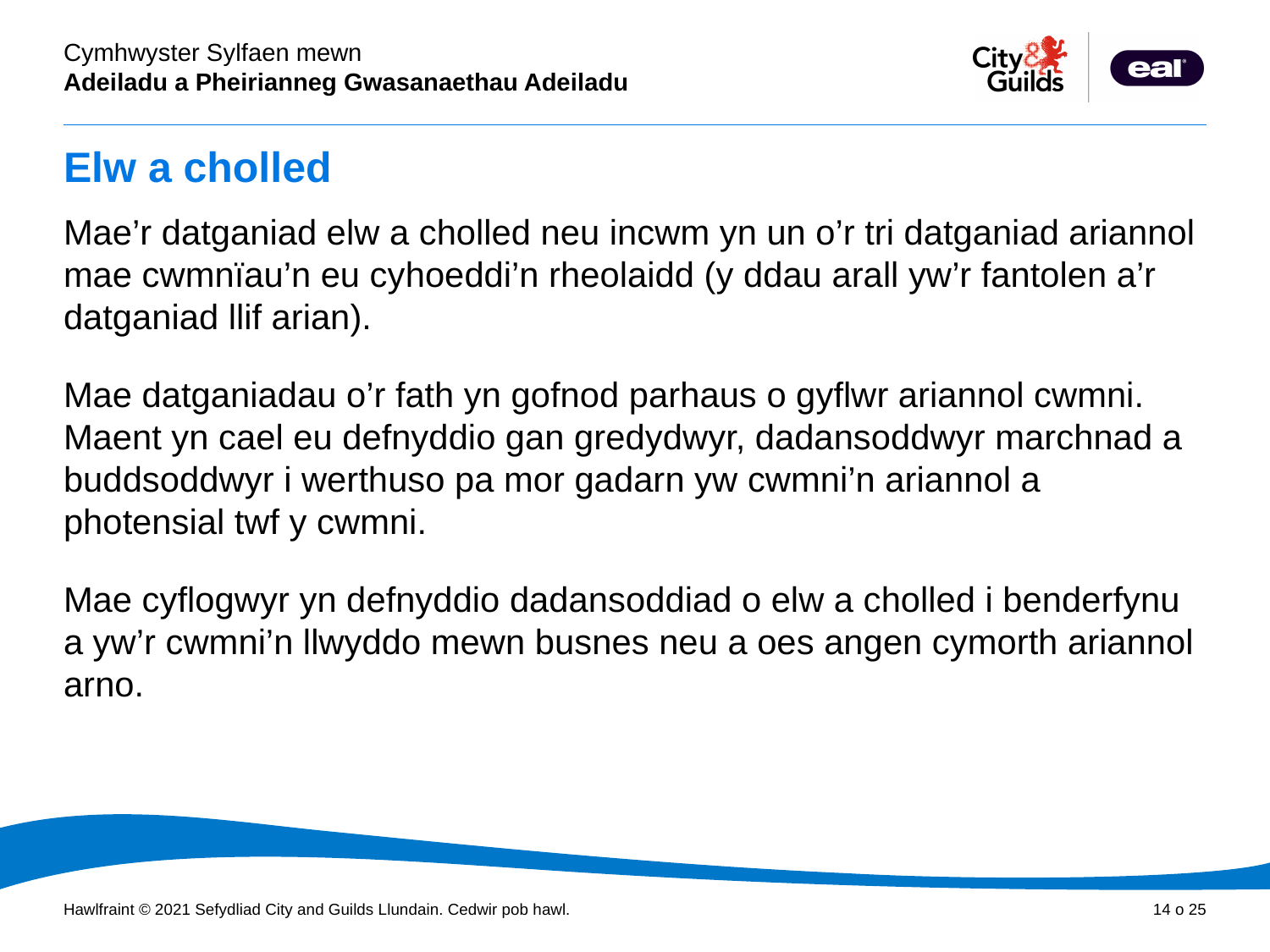

# Elw a cholled
Mae’r datganiad elw a cholled neu incwm yn un o’r tri datganiad ariannol mae cwmnïau’n eu cyhoeddi’n rheolaidd (y ddau arall yw’r fantolen a’r datganiad llif arian).
Mae datganiadau o’r fath yn gofnod parhaus o gyflwr ariannol cwmni. Maent yn cael eu defnyddio gan gredydwyr, dadansoddwyr marchnad a buddsoddwyr i werthuso pa mor gadarn yw cwmni’n ariannol a photensial twf y cwmni.
Mae cyflogwyr yn defnyddio dadansoddiad o elw a cholled i benderfynu a yw’r cwmni’n llwyddo mewn busnes neu a oes angen cymorth ariannol arno.